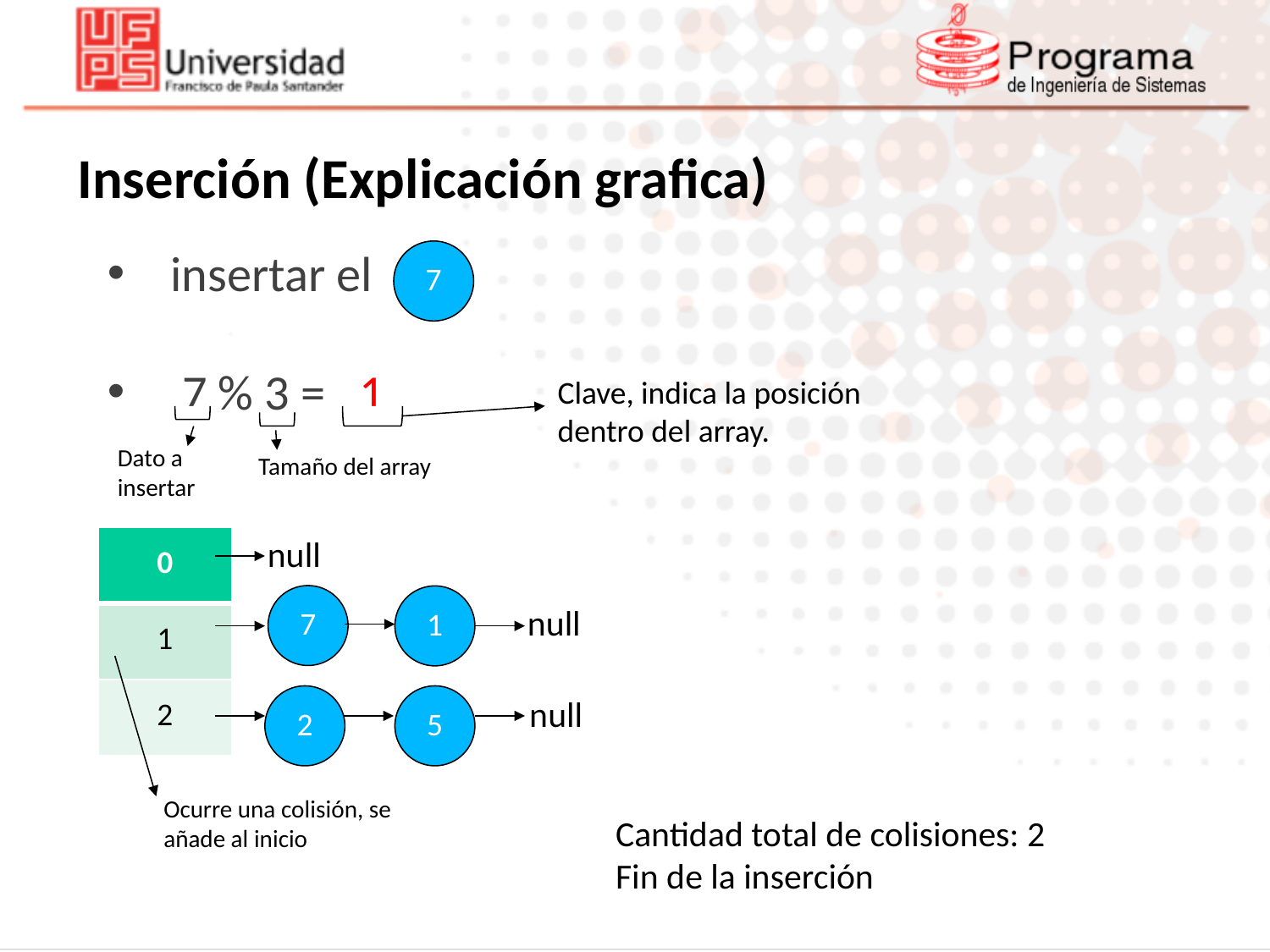

Inserción (Explicación grafica)
insertar el

 7 % 3 =   1

7
Clave, indica la posición dentro del array.

Dato a insertar
Tamaño del array
null
| 0 |
| --- |
| 1 |
| 2 |
7
1
null
2
5
null
Ocurre una colisión, se añade al inicio
Cantidad total de colisiones: 2
Fin de la inserción